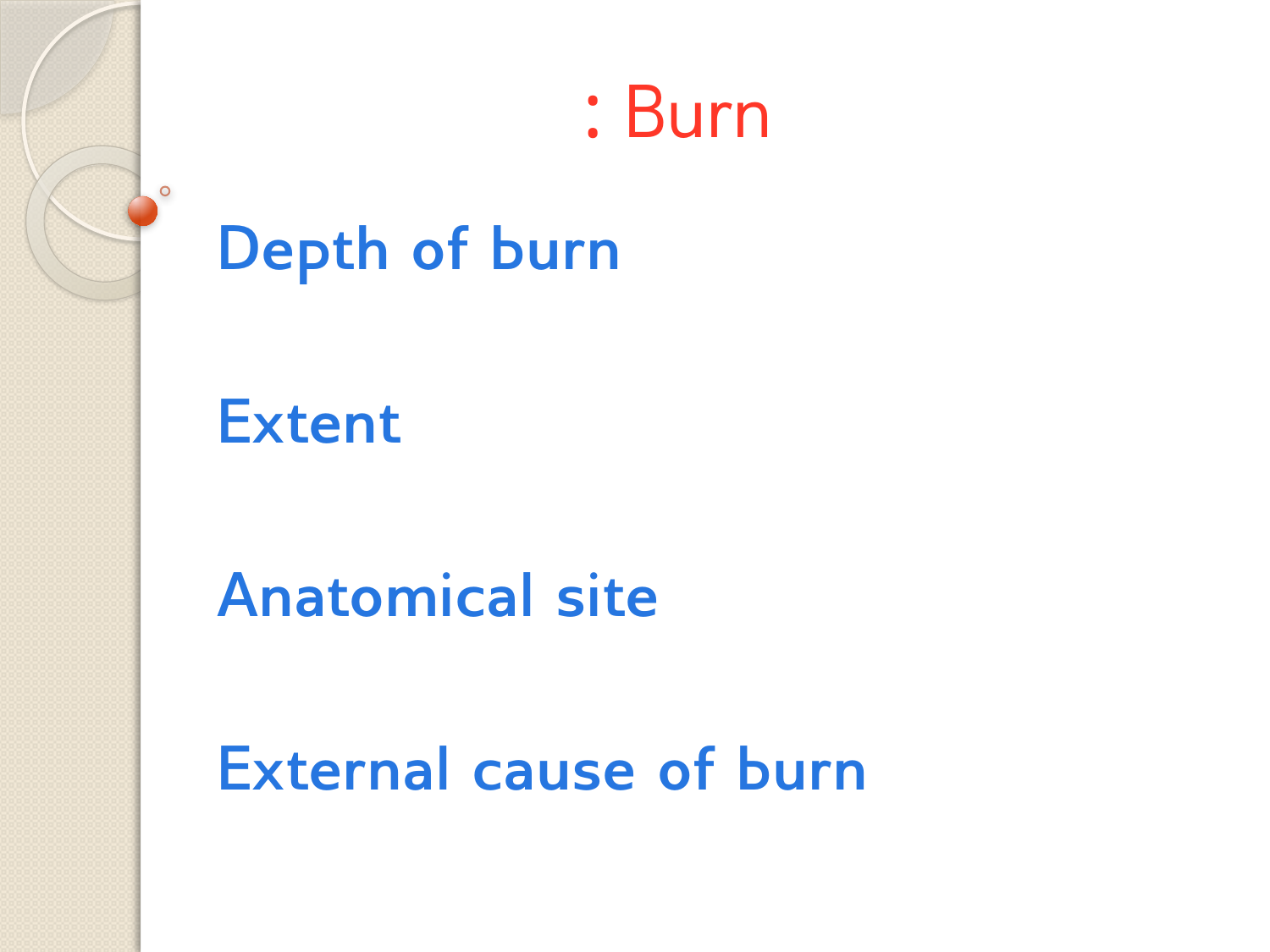

# Burn :
Depth of burn

Extent

Anatomical site

External cause of burn